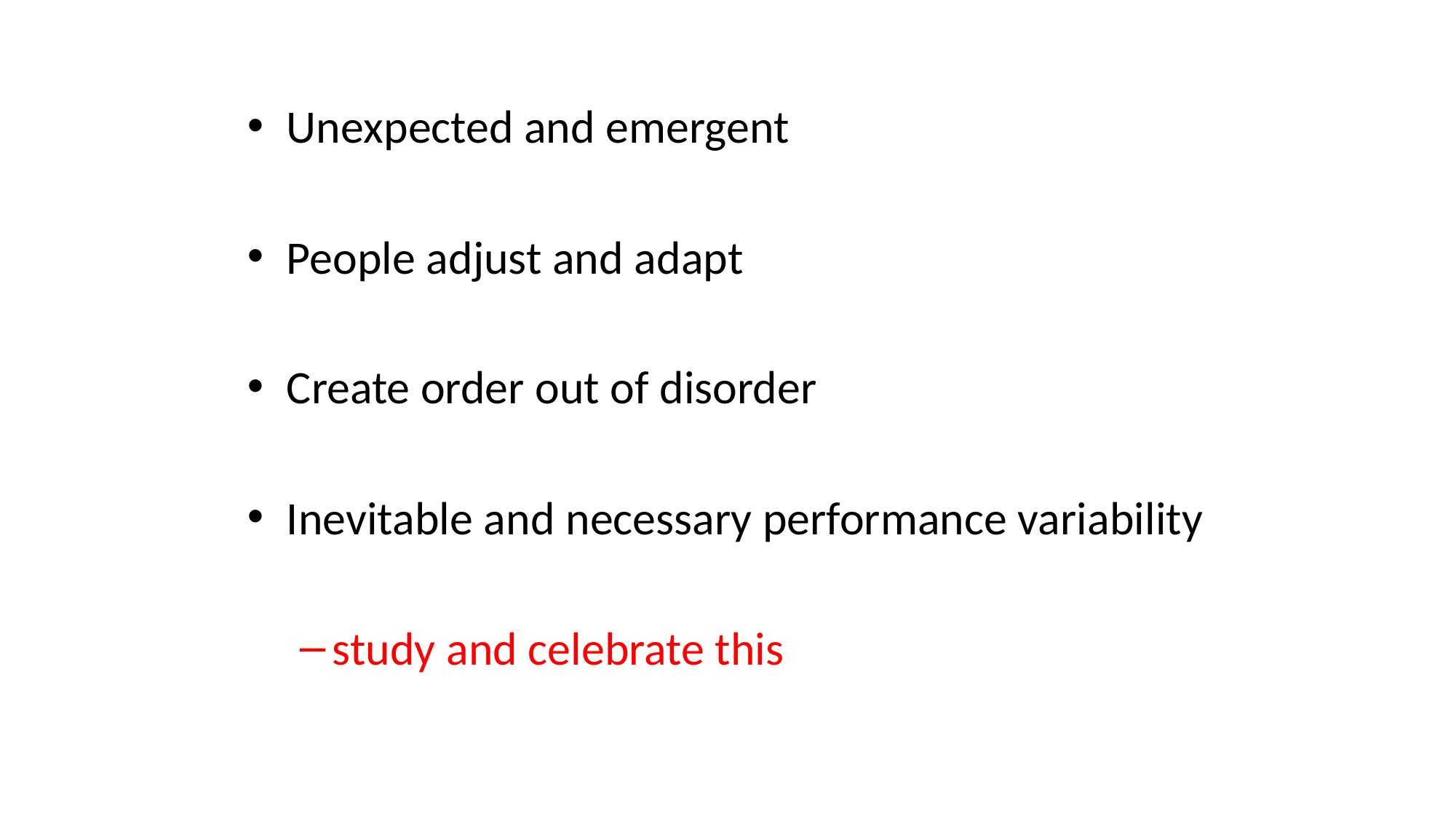

Unexpected and emergent

People adjust and adapt

Create order out of disorder

Inevitable and necessary performance variability

study and celebrate this